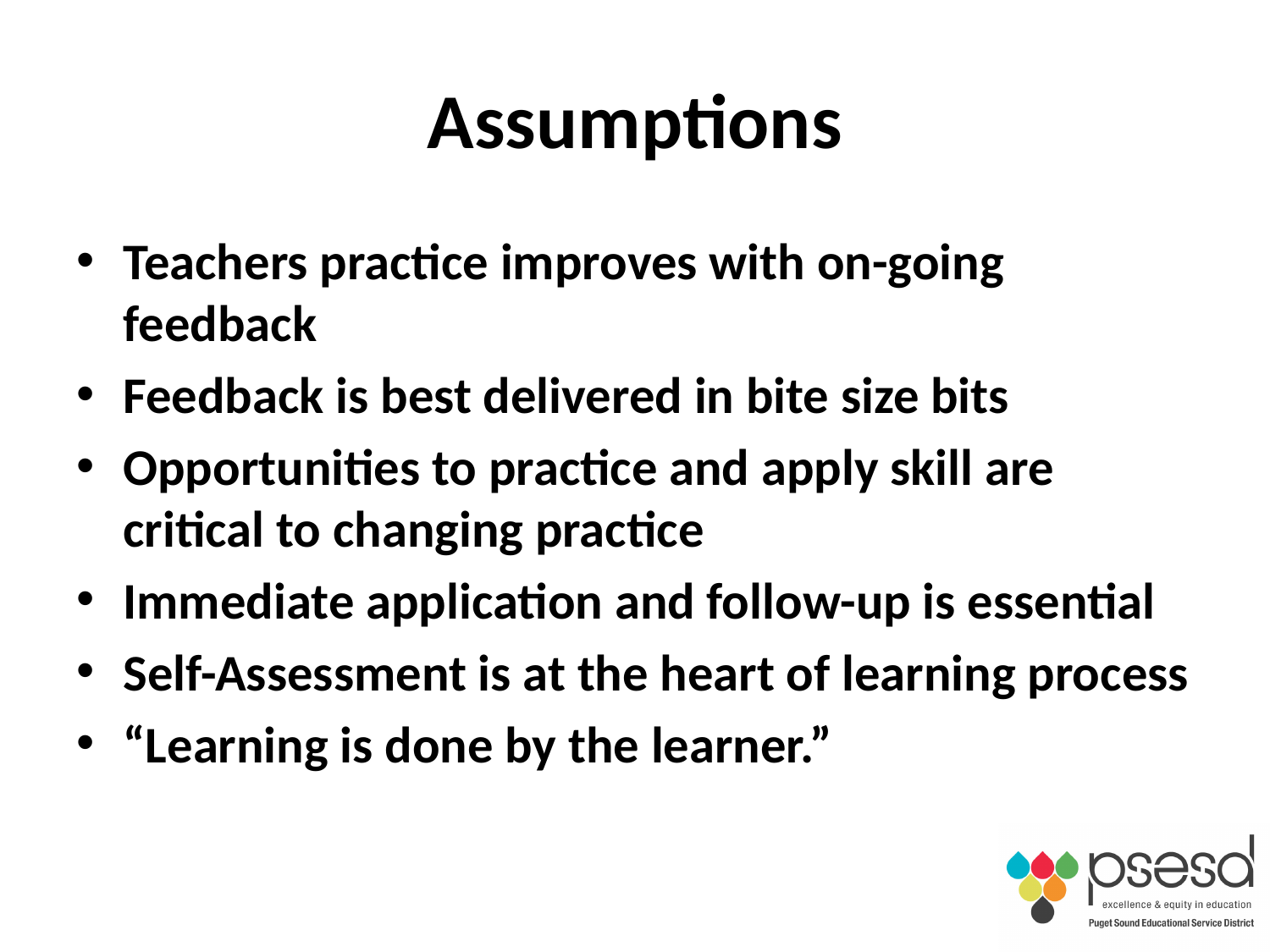

# Assumptions
Teachers practice improves with on-going feedback
Feedback is best delivered in bite size bits
Opportunities to practice and apply skill are critical to changing practice
Immediate application and follow-up is essential
Self-Assessment is at the heart of learning process
“Learning is done by the learner.”